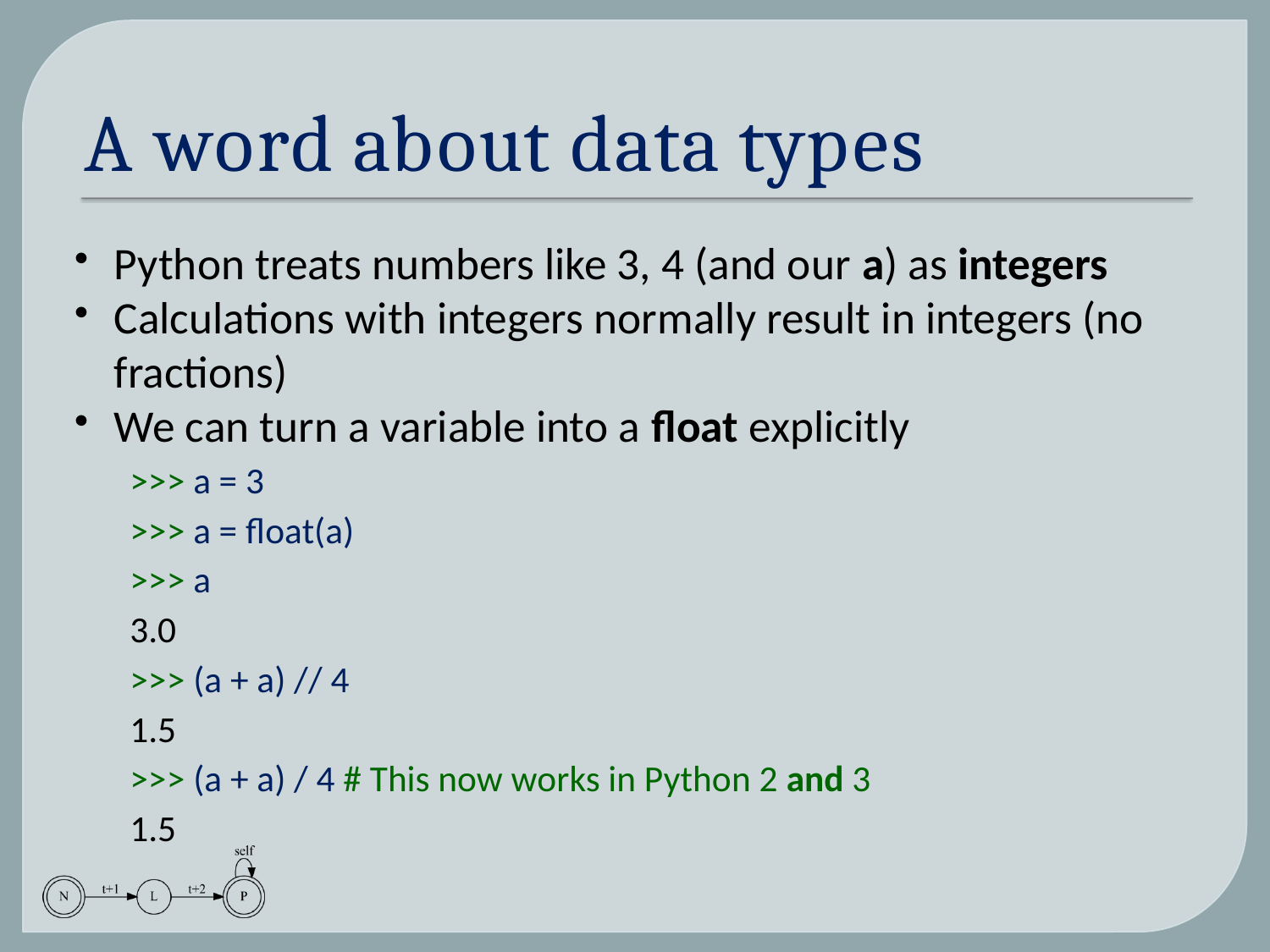

# A word about data types
Python treats numbers like 3, 4 (and our a) as integers
Calculations with integers normally result in integers (no fractions)
We can turn a variable into a float explicitly
>>> a = 3
>>> a = float(a)
>>> a
3.0
>>> (a + a) // 4
1.5
>>> (a + a) / 4 # This now works in Python 2 and 3
1.5